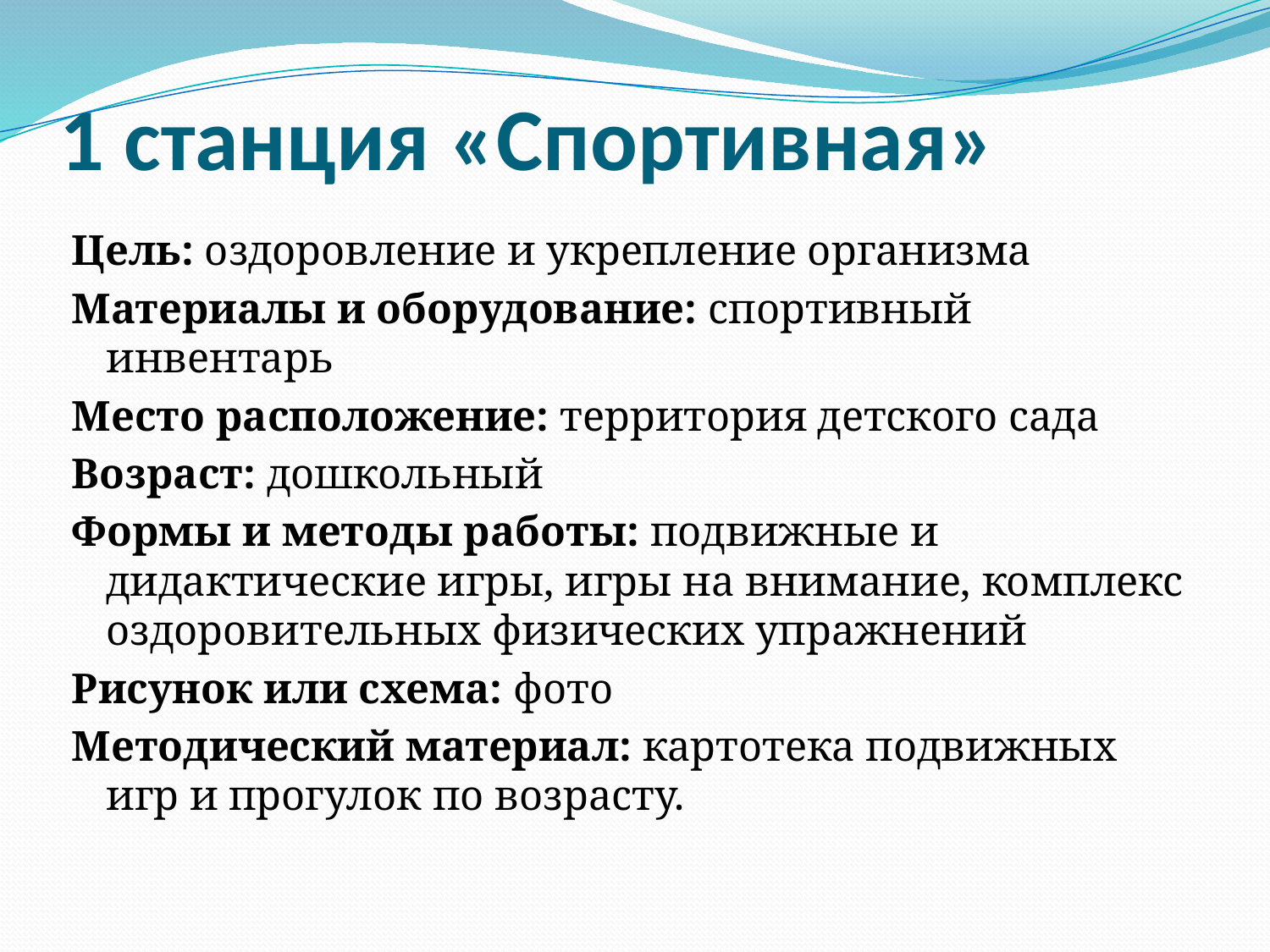

# 1 станция «Спортивная»
Цель: оздоровление и укрепление организма
Материалы и оборудование: спортивный инвентарь
Место расположение: территория детского сада
Возраст: дошкольный
Формы и методы работы: подвижные и дидактические игры, игры на внимание, комплекс оздоровительных физических упражнений
Рисунок или схема: фото
Методический материал: картотека подвижных игр и прогулок по возрасту.